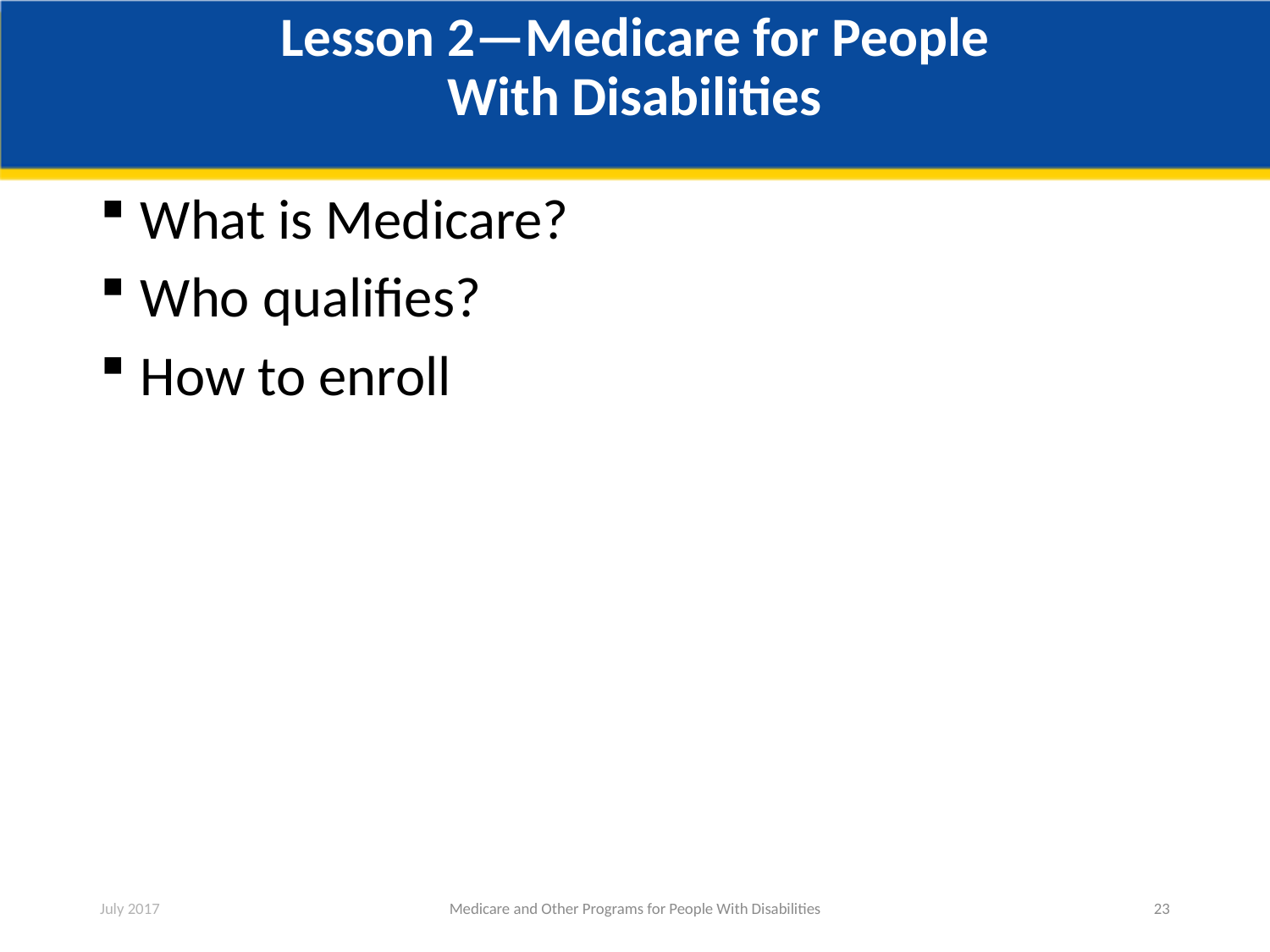

# Lesson 2—Medicare for People With Disabilities
What is Medicare?
Who qualifies?
How to enroll
July 2017
Medicare and Other Programs for People With Disabilities
23